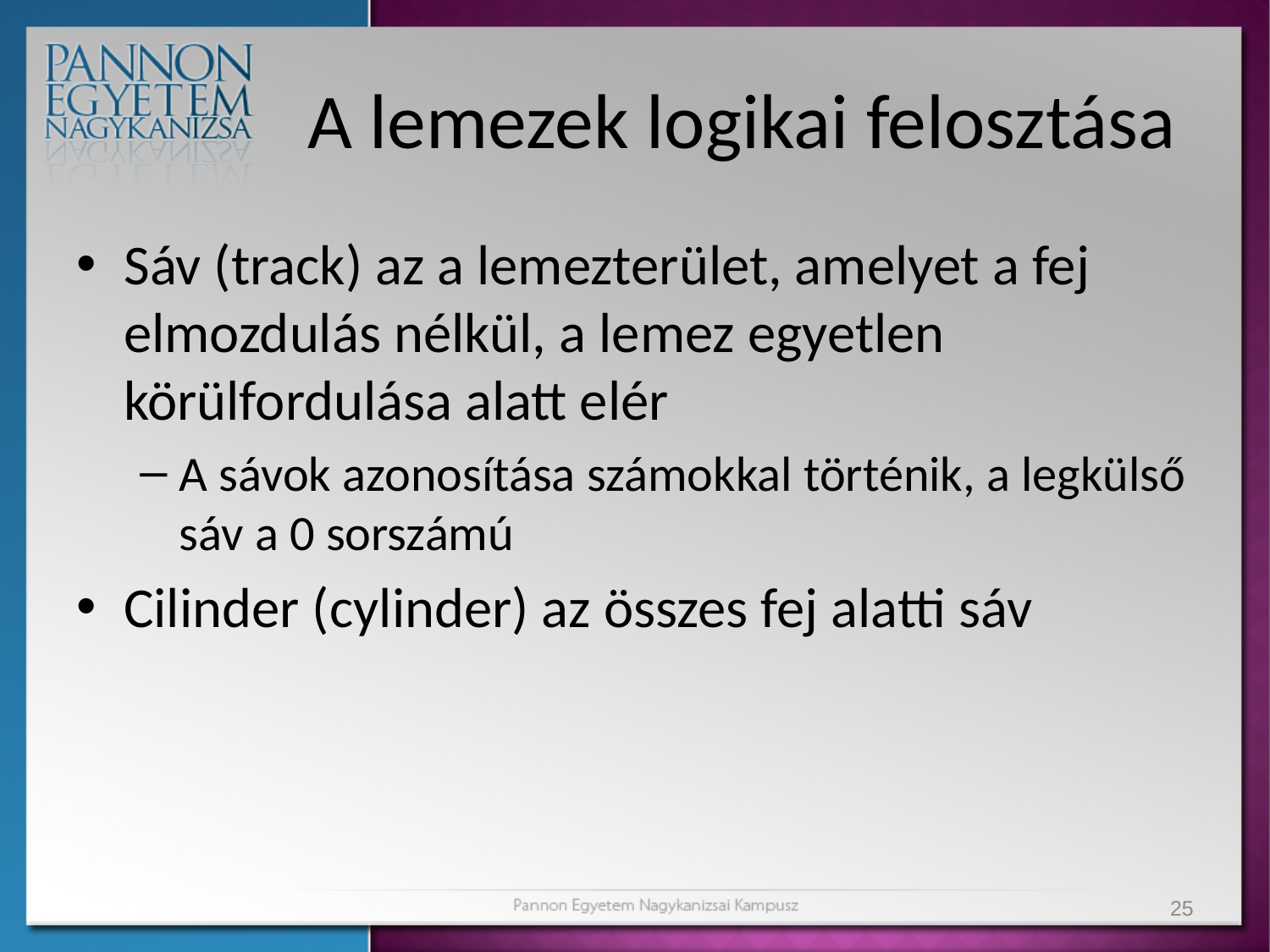

# A lemezek logikai felosztása
Sáv (track) az a lemezterület, amelyet a fej elmozdulás nélkül, a lemez egyetlen körülfordulása alatt elér
A sávok azonosítása számokkal történik, a legkülső sáv a 0 sorszámú
Cilinder (cylinder) az összes fej alatti sáv
25